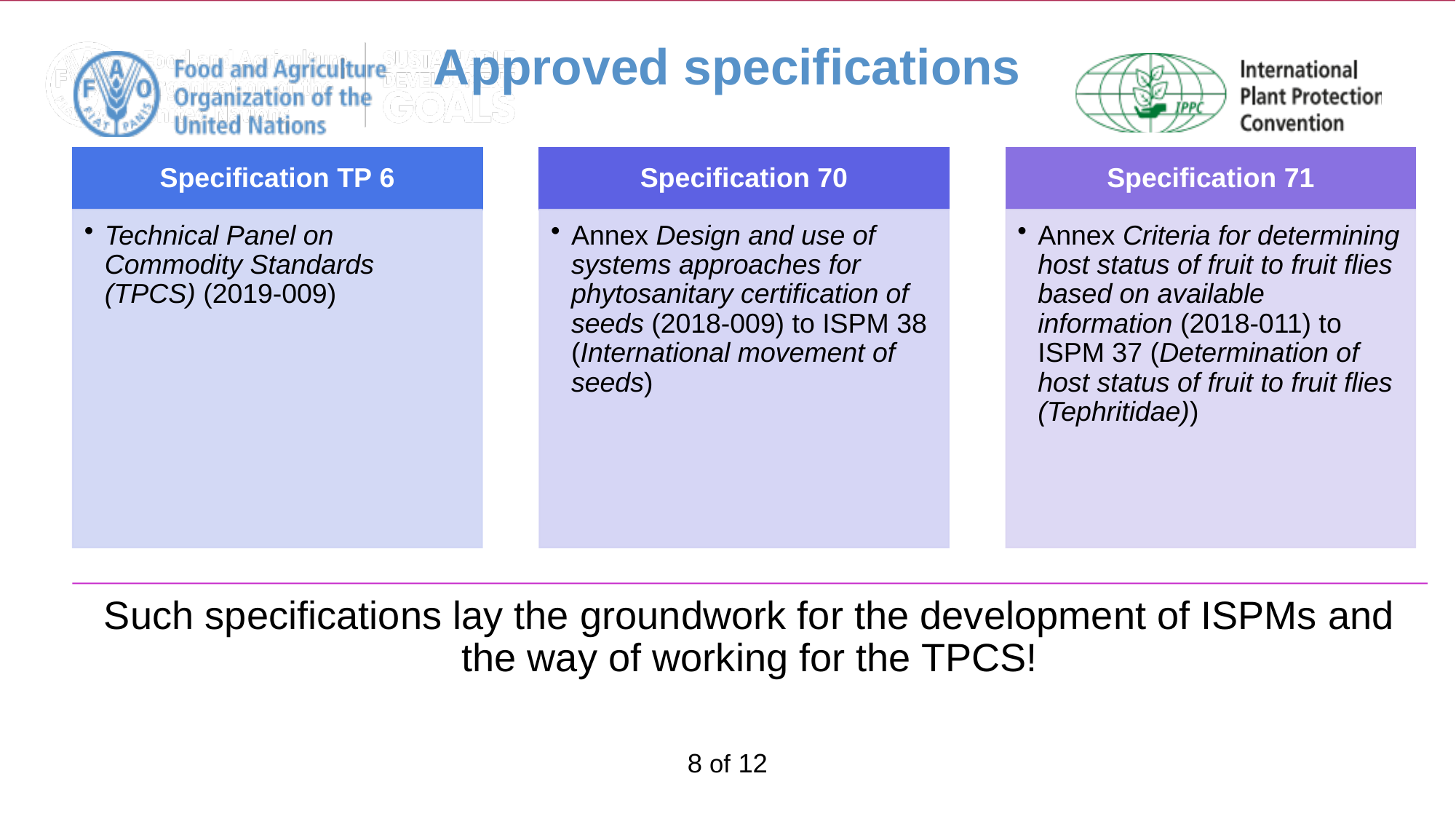

# Approved specifications
Specification TP 6
Technical Panel on Commodity Standards (TPCS) (2019-009)
Specification 70
Annex Design and use of systems approaches for phytosanitary certification of seeds (2018-009) to ISPM 38 (International movement of seeds)
Specification 71
Annex Criteria for determining host status of fruit to fruit flies based on available information (2018-011) to ISPM 37 (Determination of host status of fruit to fruit flies (Tephritidae))
Such specifications lay the groundwork for the development of ISPMs and the way of working for the TPCS!
8 of 12